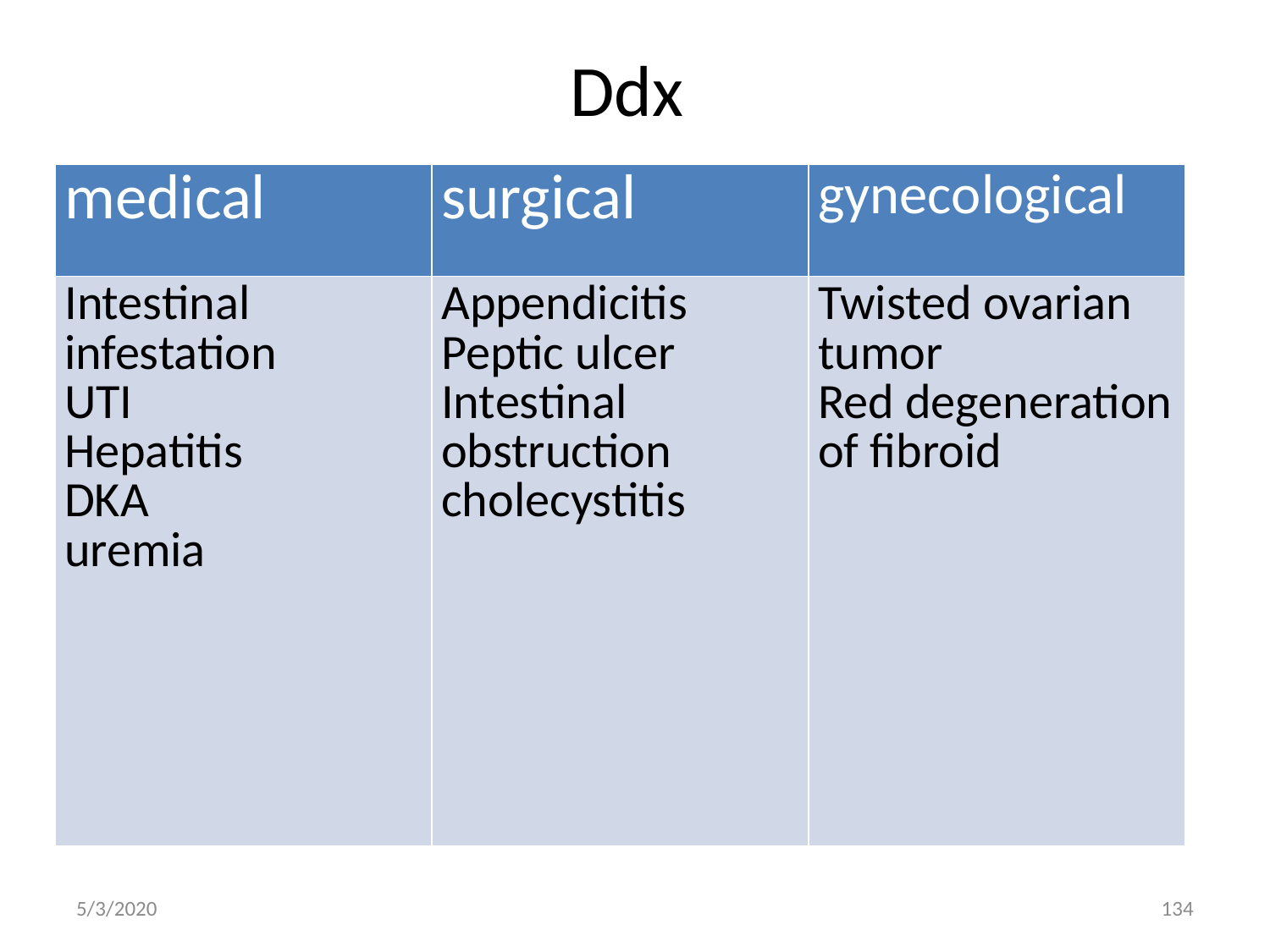

# Ddx
| medical | surgical | gynecological |
| --- | --- | --- |
| Intestinal infestation UTI Hepatitis DKA uremia | Appendicitis Peptic ulcer Intestinal obstruction cholecystitis | Twisted ovarian tumor Red degeneration of fibroid |
5/3/2020
134